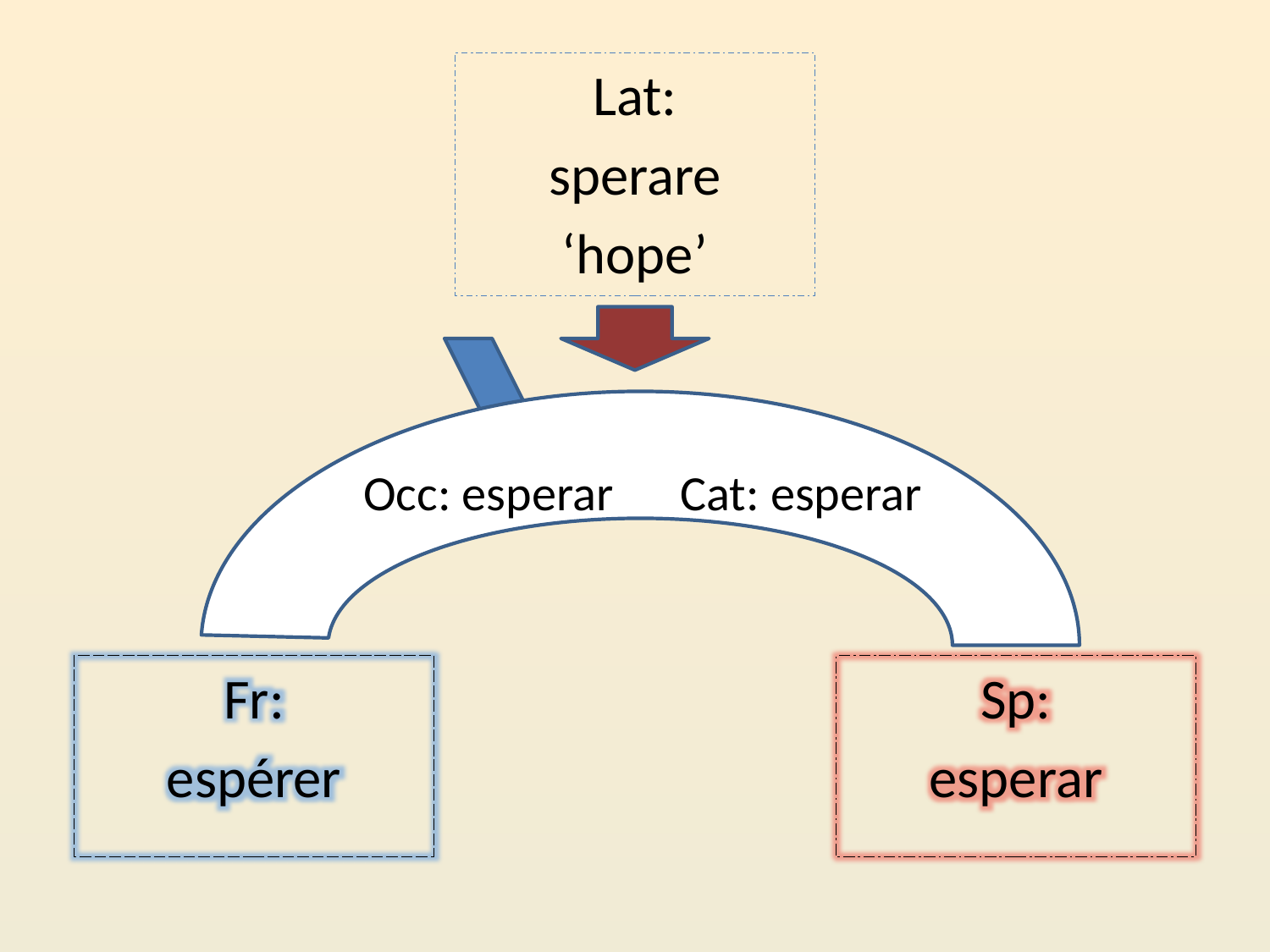

Lat:
sperare
‘hope’

   Occ: esperar      Cat: esperar
Fr:
espérer

Sp:
esperar